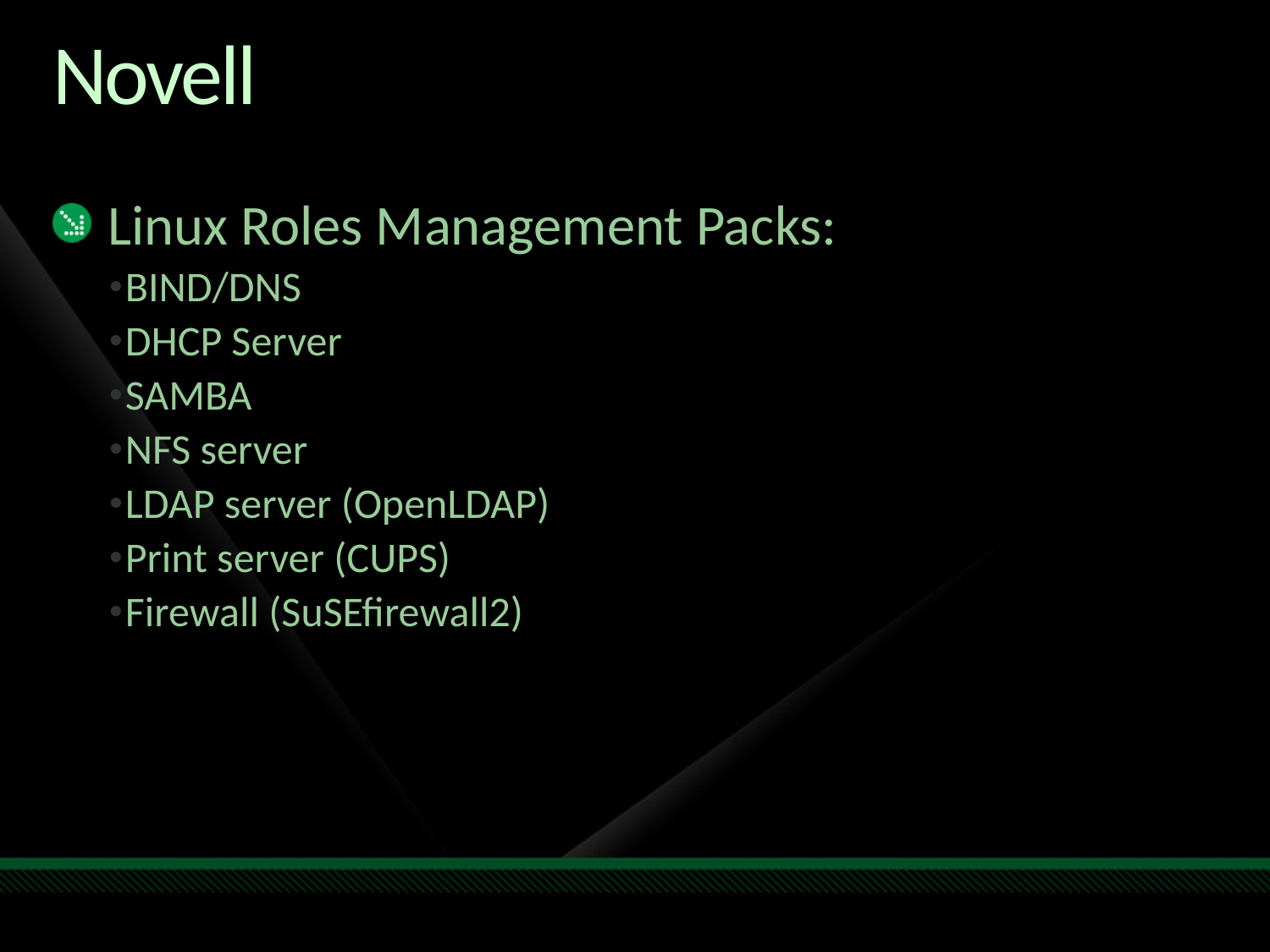

# Novell
Linux Roles Management Packs:
BIND/DNS
DHCP Server
SAMBA
NFS server
LDAP server (OpenLDAP)
Print server (CUPS)
Firewall (SuSEfirewall2)